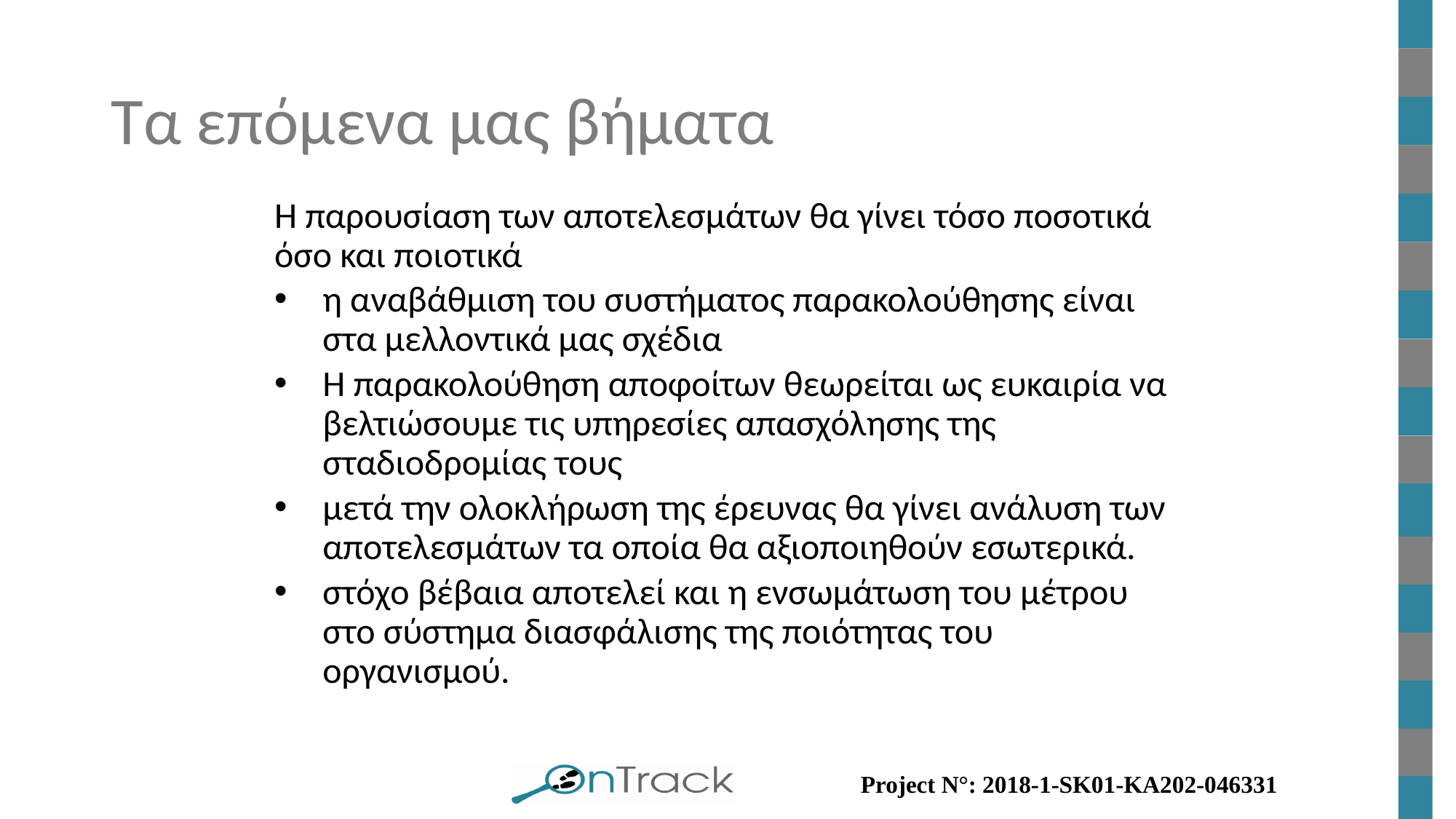

# Τα επόμενα μας βήματα
Η παρουσίαση των αποτελεσμάτων θα γίνει τόσο ποσοτικά όσο και ποιοτικά
η αναβάθμιση του συστήματος παρακολούθησης είναι στα μελλοντικά μας σχέδια
Η παρακολούθηση αποφοίτων θεωρείται ως ευκαιρία να βελτιώσουμε τις υπηρεσίες απασχόλησης της σταδιοδρομίας τους
μετά την ολοκλήρωση της έρευνας θα γίνει ανάλυση των αποτελεσμάτων τα οποία θα αξιοποιηθούν εσωτερικά.
στόχο βέβαια αποτελεί και η ενσωμάτωση του μέτρου στο σύστημα διασφάλισης της ποιότητας του οργανισμού.